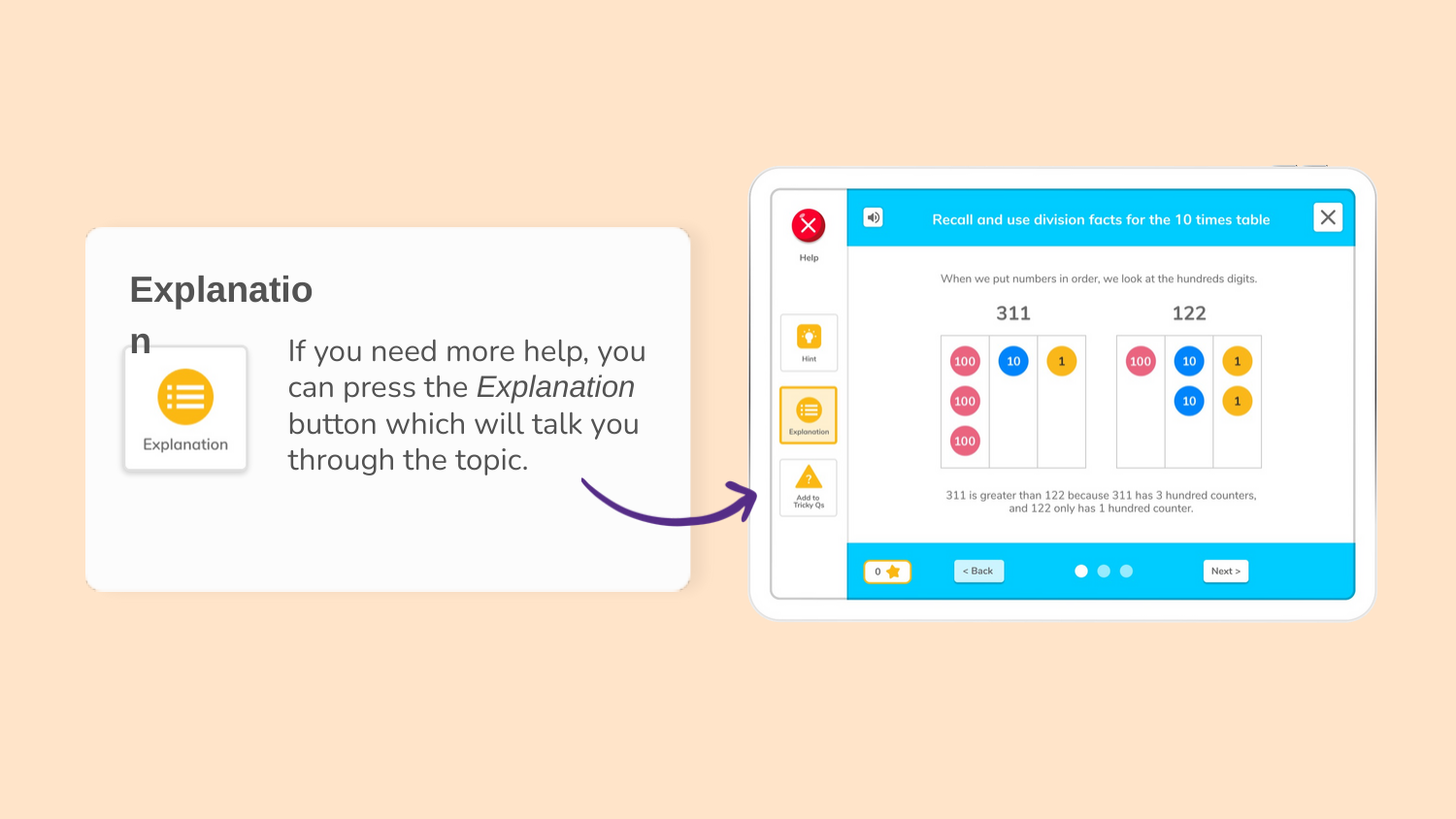

Explanation
If you need more help, you can press the Explanation button which will talk you through the topic.